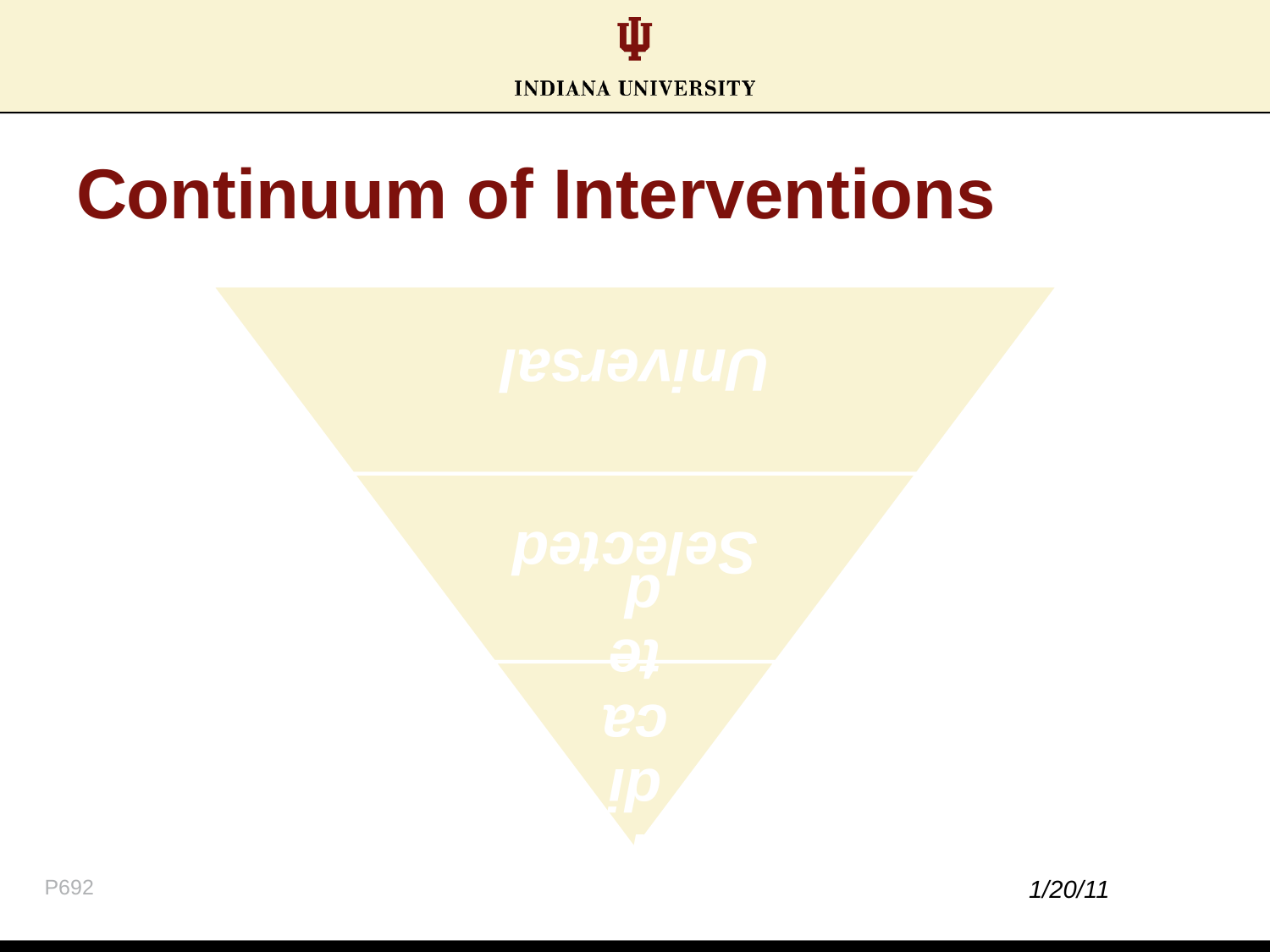

# Continuum of Interventions
Universal
Selected
Indicated
P692
1/20/11